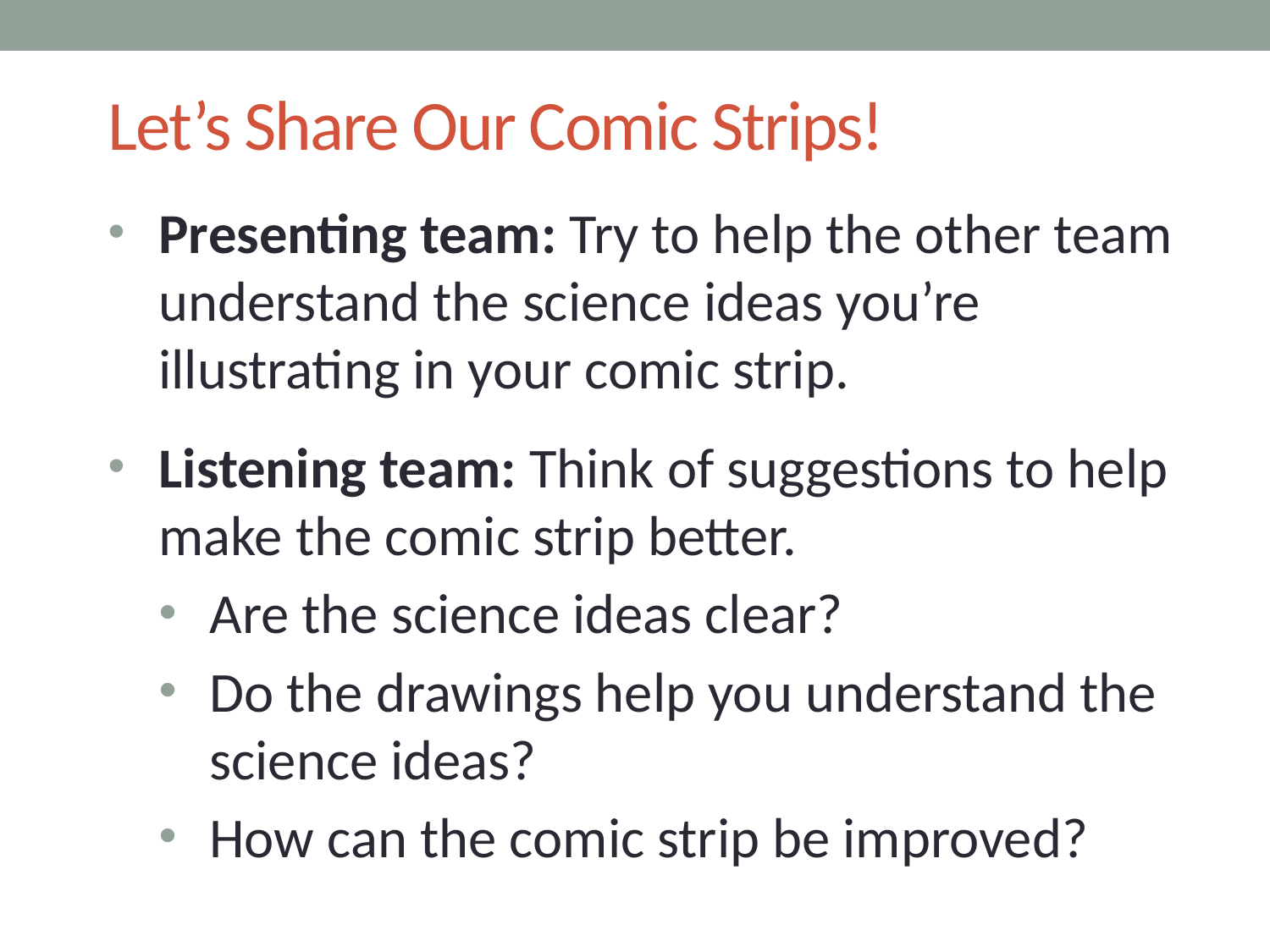

# Let’s Share Our Comic Strips!
Presenting team: Try to help the other team understand the science ideas you’re illustrating in your comic strip.
Listening team: Think of suggestions to help make the comic strip better.
Are the science ideas clear?
Do the drawings help you understand the science ideas?
How can the comic strip be improved?